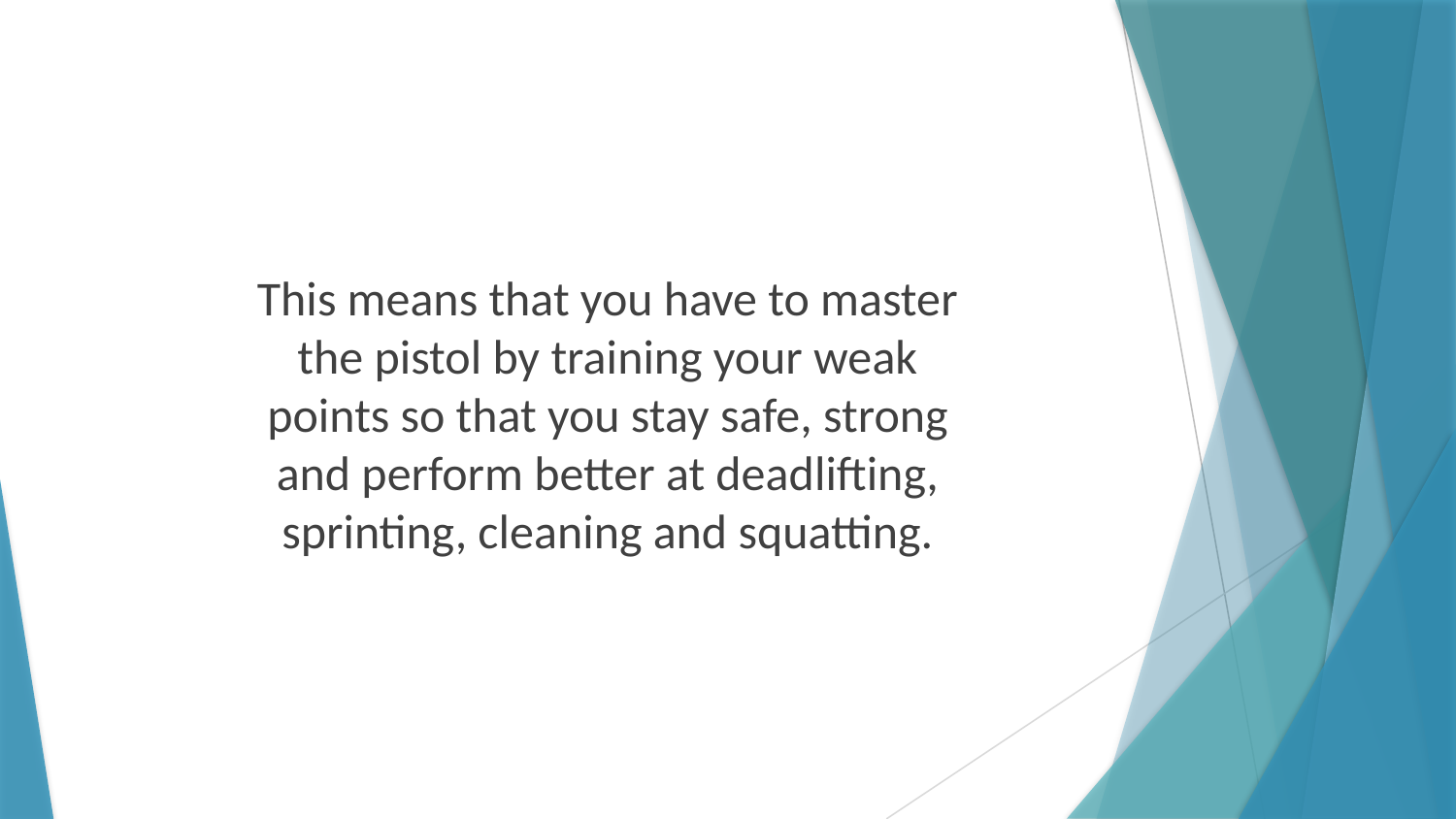

This means that you have to master the pistol by training your weak points so that you stay safe, strong and perform better at deadlifting, sprinting, cleaning and squatting.